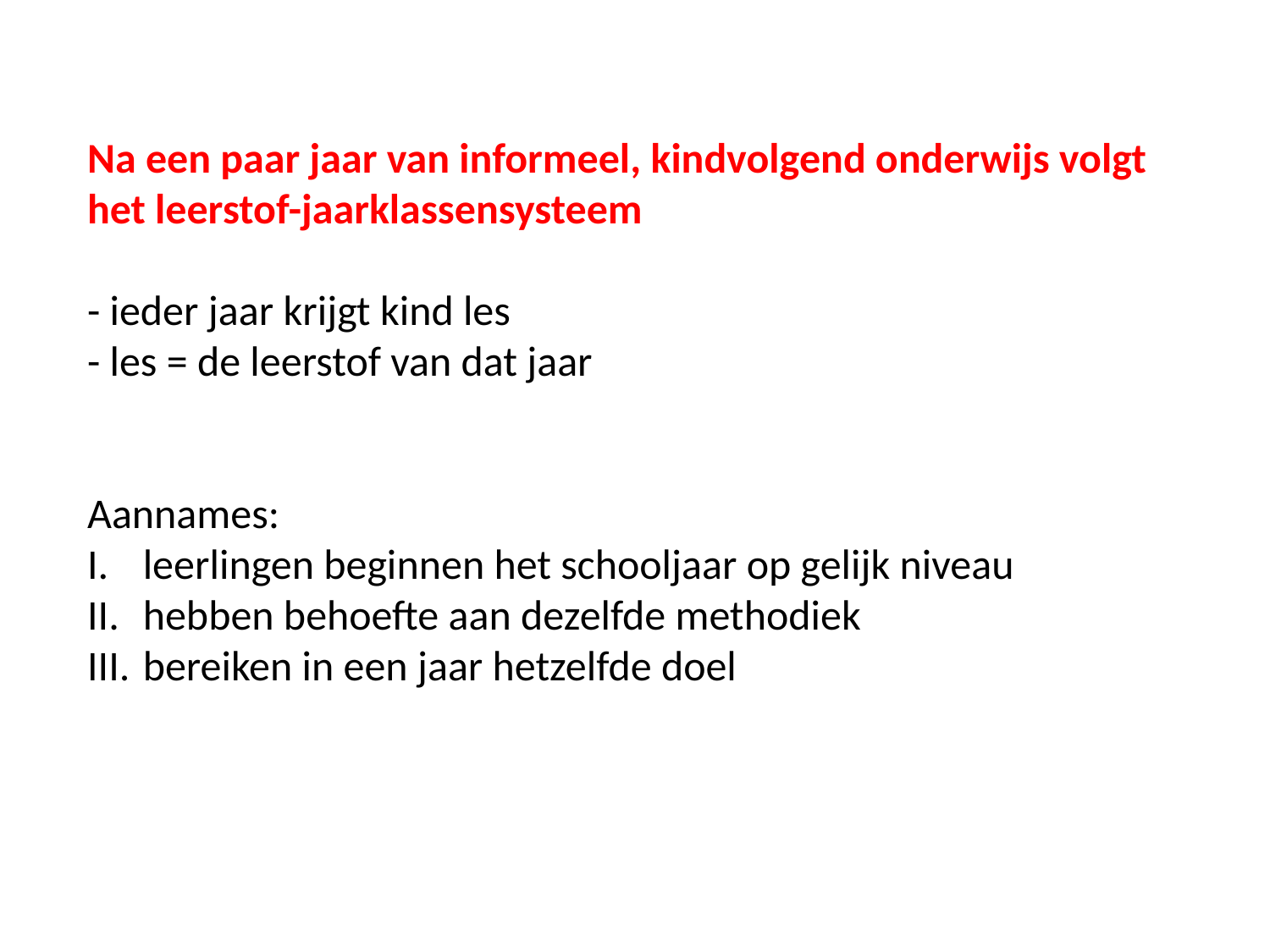

Na een paar jaar van informeel, kindvolgend onderwijs volgt het leerstof-jaarklassensysteem

- ieder jaar krijgt kind les
- les = de leerstof van dat jaar

Aannames:
leerlingen beginnen het schooljaar op gelijk niveau
hebben behoefte aan dezelfde methodiek
bereiken in een jaar hetzelfde doel